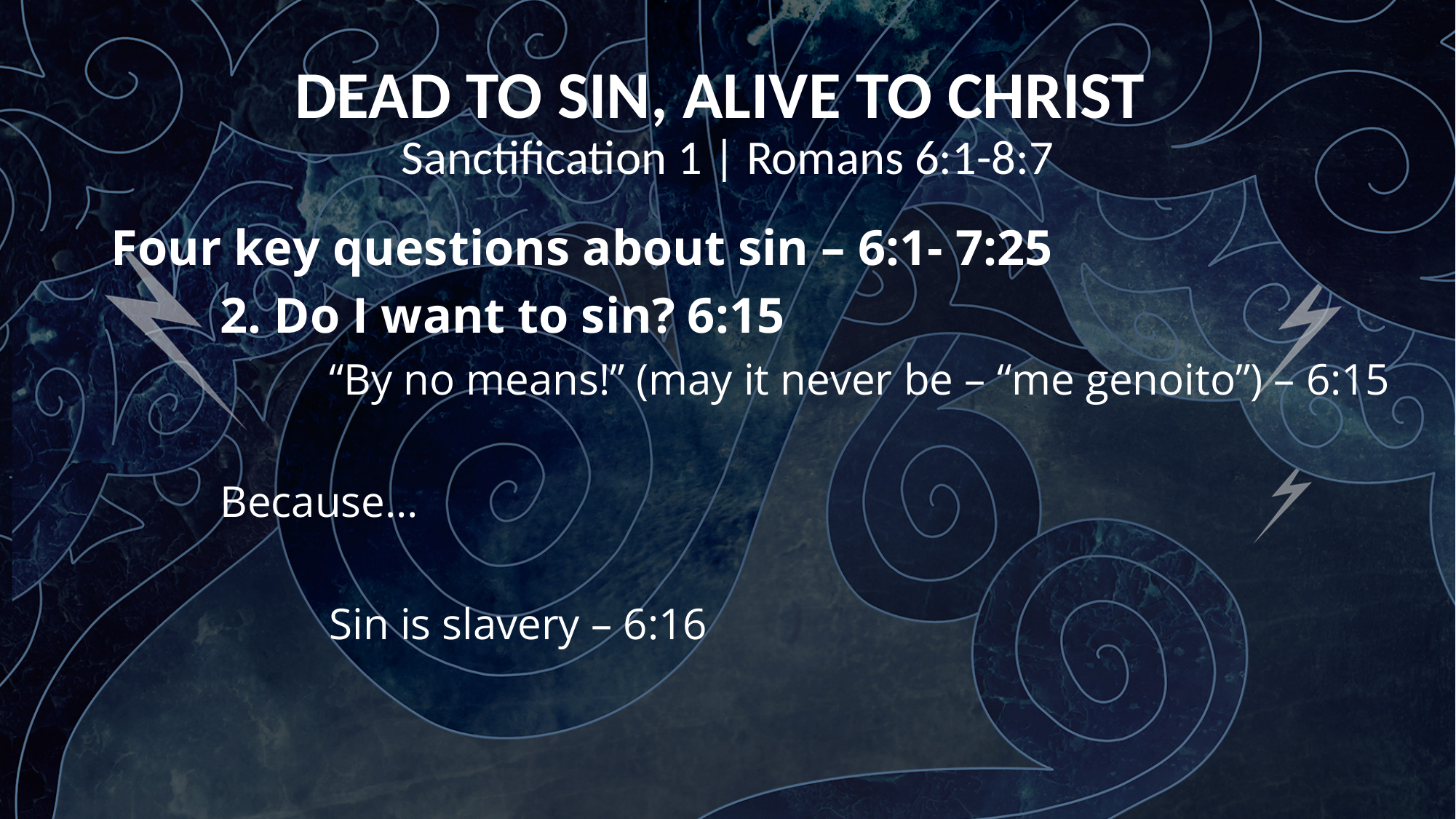

DEAD TO SIN, ALIVE TO CHRIST
Sanctification 1 | Romans 6:1-8:7
Four key questions about sin – 6:1- 7:25
	2. Do I want to sin? 6:15
 		“By no means!” (may it never be – “me genoito”) – 6:15

	Because…

		Sin is slavery – 6:16